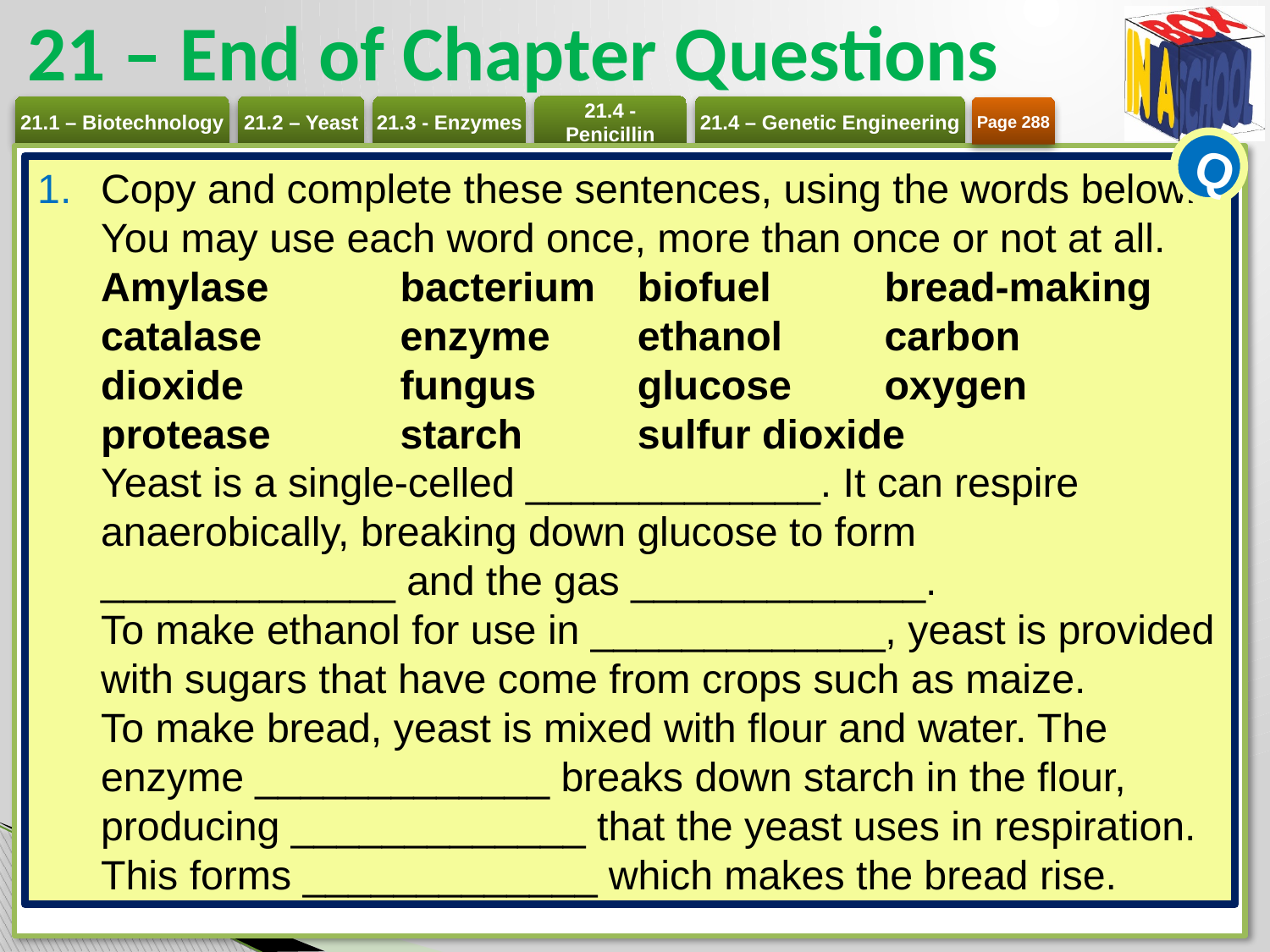

# 21 – End of Chapter Questions
Page 288
Q
Copy and complete these sentences, using the words below. You may use each word once, more than once or not at all.
Amylase	bacterium	biofuel	bread-making    catalase	enzyme 	ethanol	carbon
dioxide    	fungus    	glucose   	oxygen
protease    	starch    	sulfur dioxide
Yeast is a single-celled _____________. It can respire anaerobically, breaking down glucose to form _____________ and the gas _____________.
To make ethanol for use in _____________, yeast is provided with sugars that have come from crops such as maize.
To make bread, yeast is mixed with flour and water. The enzyme _____________ breaks down starch in the flour, producing _____________ that the yeast uses in respiration. This forms _____________ which makes the bread rise.